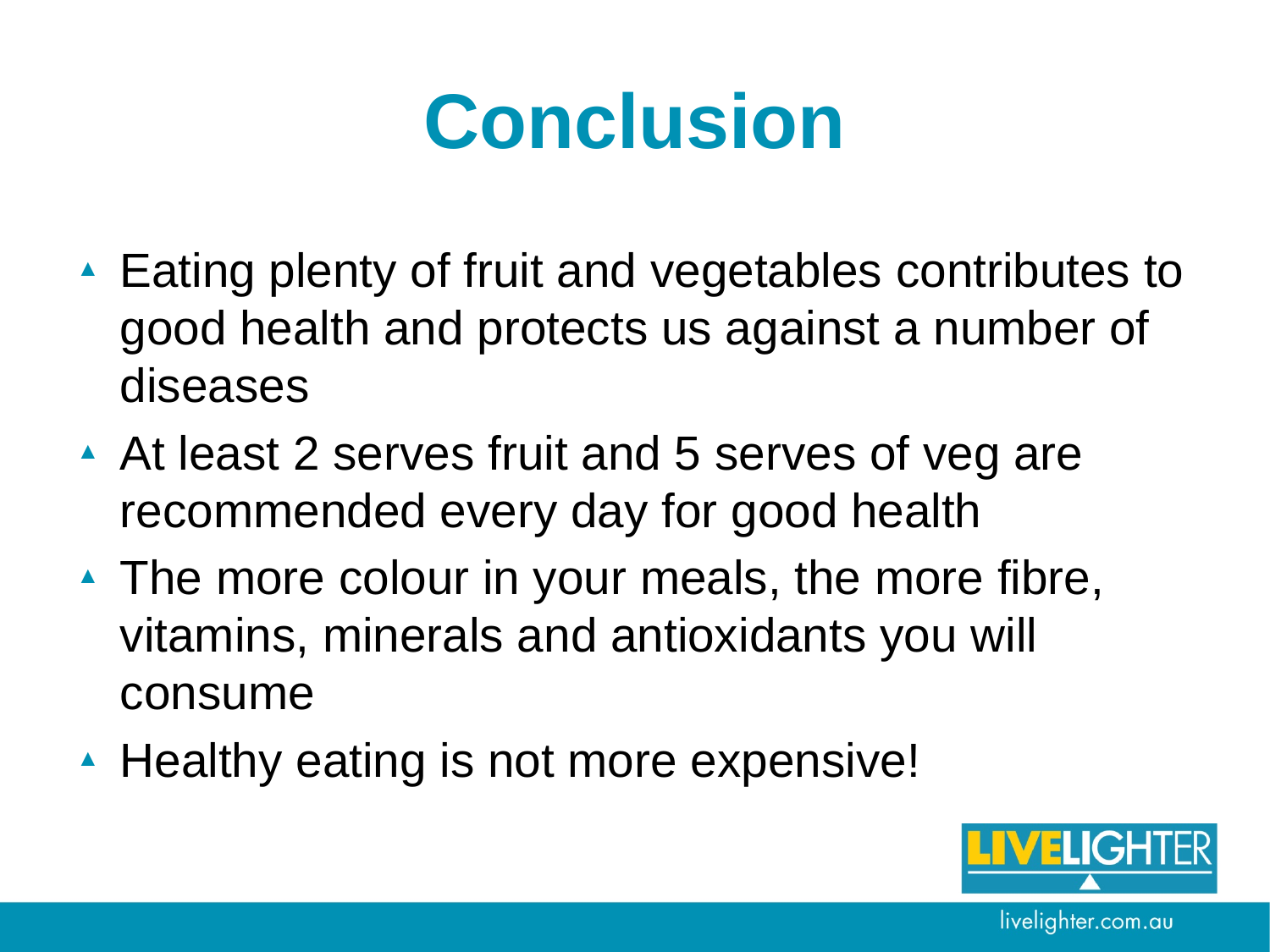

# Conclusion

Eating plenty of fruit and vegetables contributes to good health and protects us against a number of diseases
At least 2 serves fruit and 5 serves of veg are recommended every day for good health
The more colour in your meals, the more fibre, vitamins, minerals and antioxidants you will consume
Healthy eating is not more expensive!